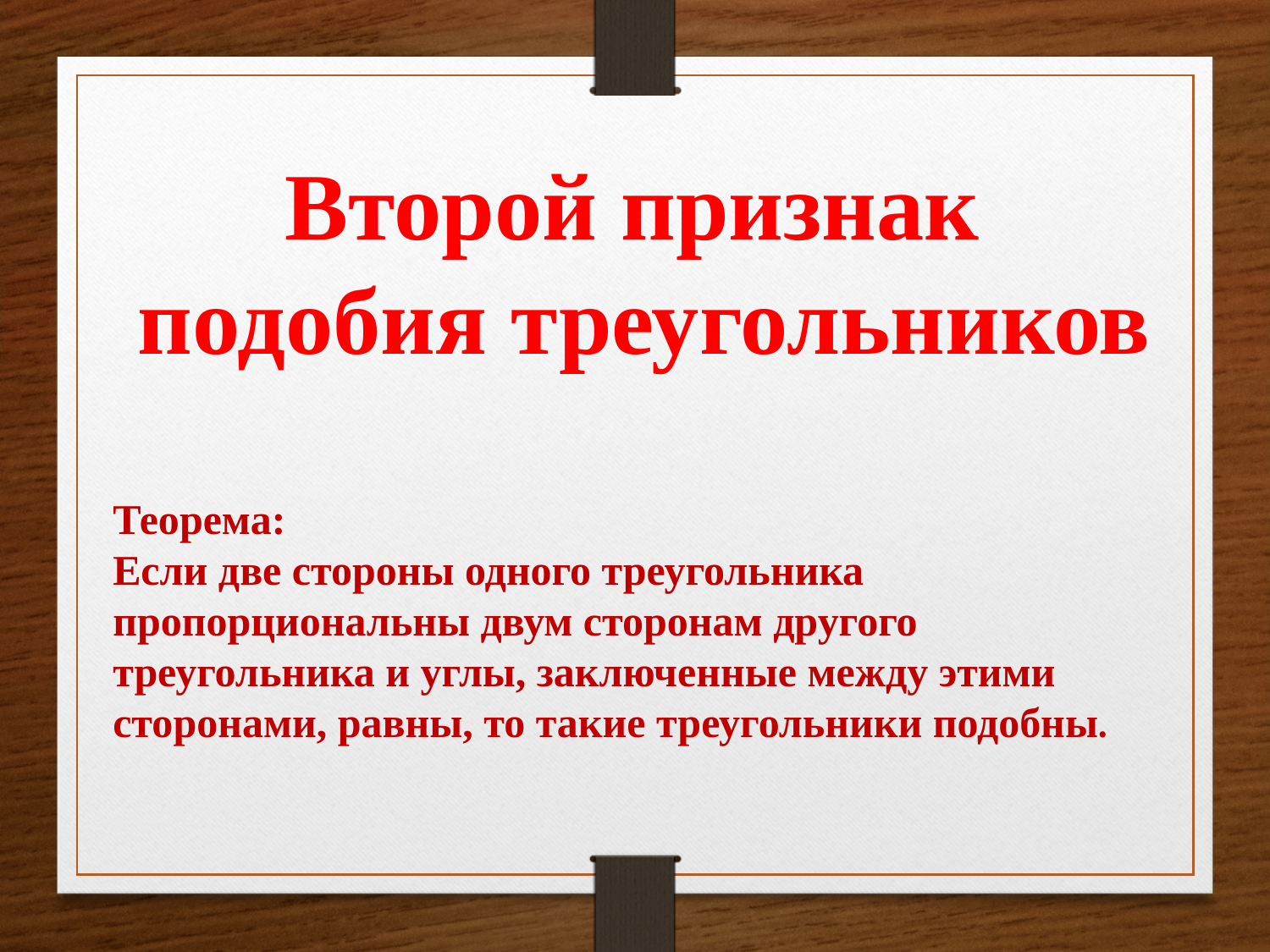

Второй признак
подобия треугольников
Теорема:
Если две стороны одного треугольника пропорциональны двум сторонам другого треугольника и углы, заключенные между этими сторонами, равны, то такие треугольники подобны.